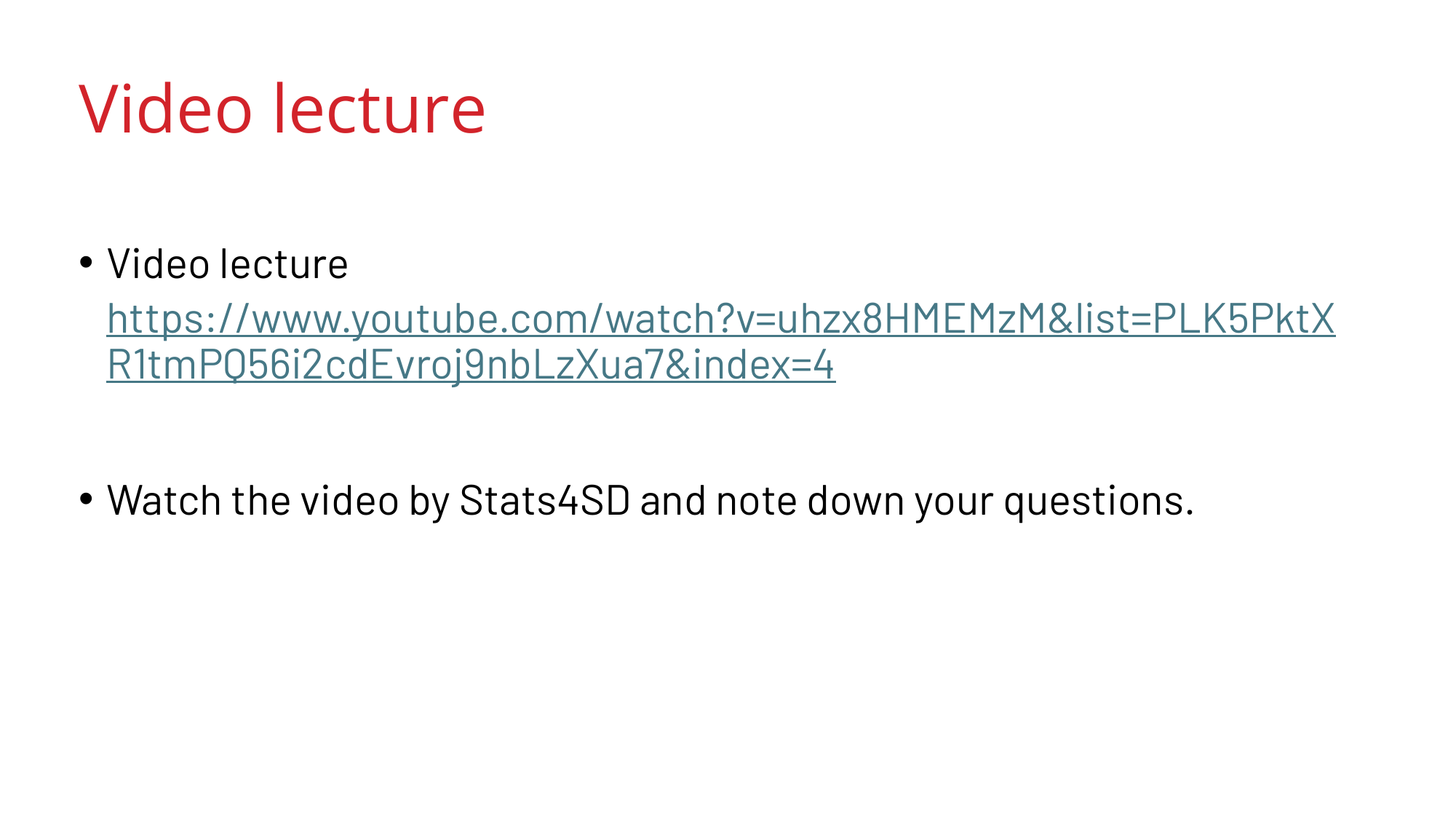

# Video lecture
Video lecture  https://www.youtube.com/watch?v=uhzx8HMEMzM&list=PLK5PktXR1tmPQ56i2cdEvroj9nbLzXua7&index=4
Watch the video by Stats4SD and note down your questions.